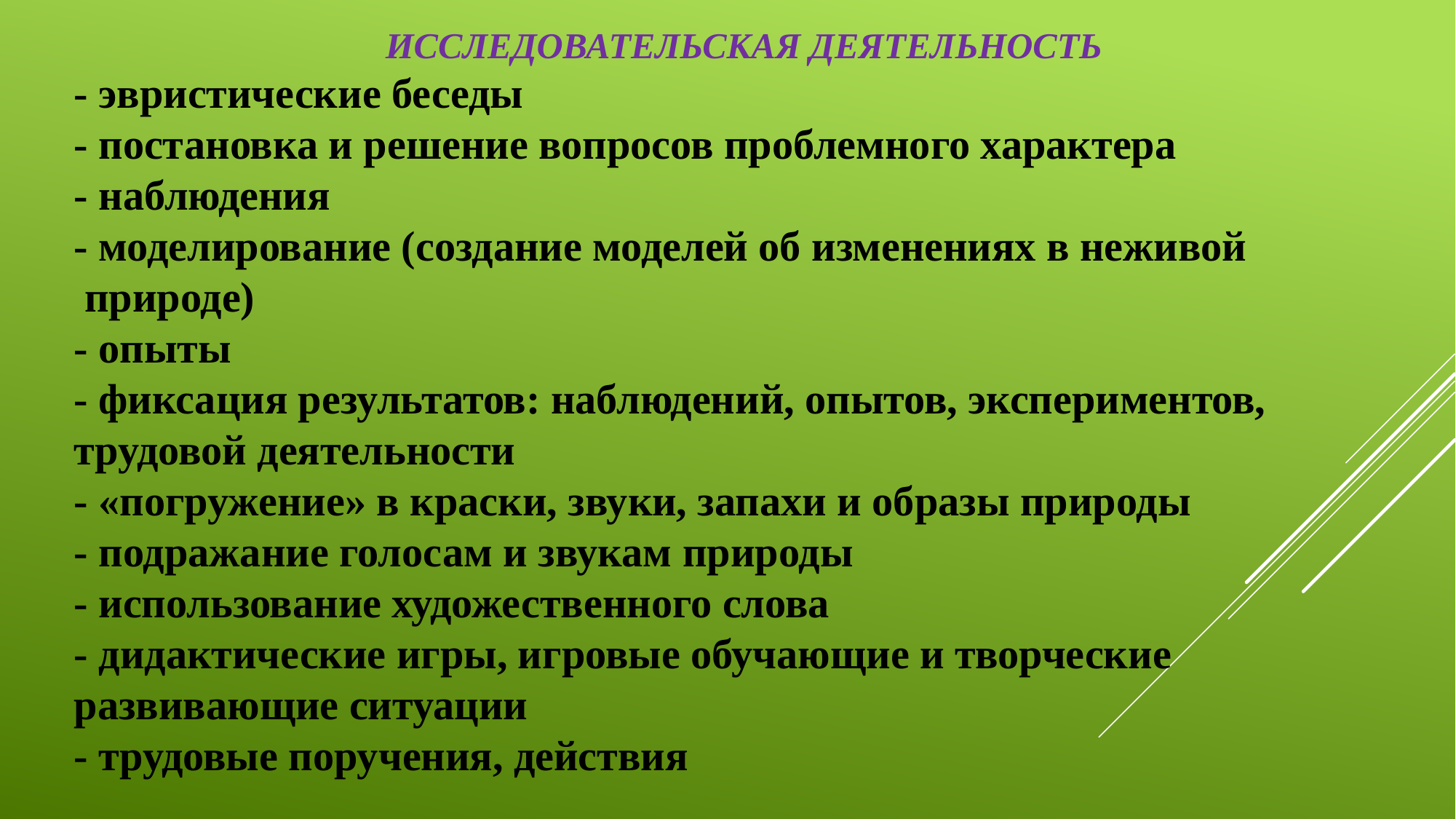

ИССЛЕДОВАТЕЛЬСКАЯ ДЕЯТЕЛЬНОСТЬ
- эвристические беседы
- постановка и решение вопросов проблемного характера
- наблюдения
- моделирование (создание моделей об изменениях в неживой
 природе)
- опыты
- фиксация результатов: наблюдений, опытов, экспериментов,
трудовой деятельности
- «погружение» в краски, звуки, запахи и образы природы
- подражание голосам и звукам природы
- использование художественного слова
- дидактические игры, игровые обучающие и творческие развивающие ситуации
- трудовые поручения, действия